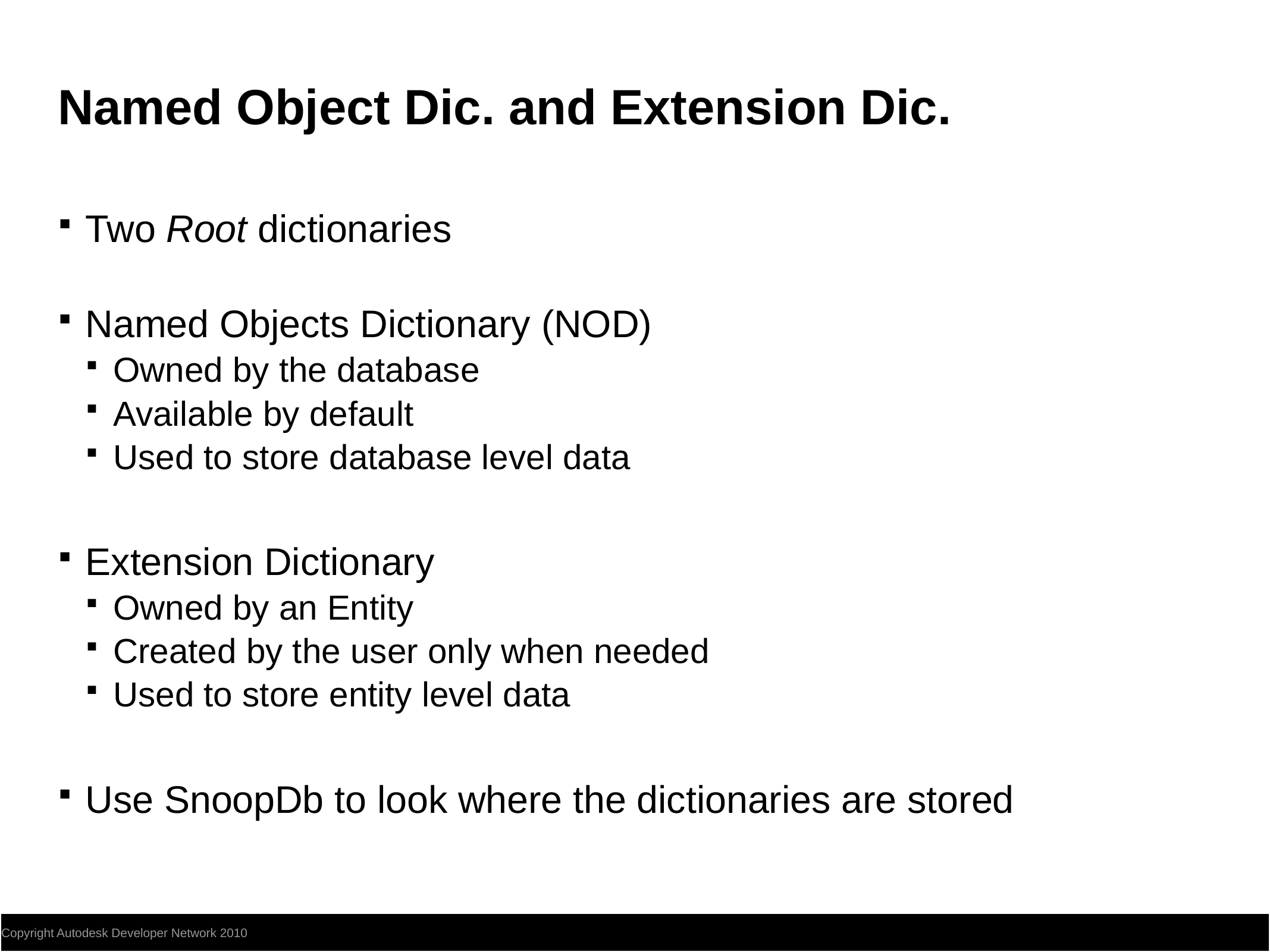

# Named Object Dic. and Extension Dic.
Two Root dictionaries

Named Objects Dictionary (NOD)
Owned by the database
Available by default
Used to store database level data

Extension Dictionary
Owned by an Entity
Created by the user only when needed
Used to store entity level data

Use SnoopDb to look where the dictionaries are stored